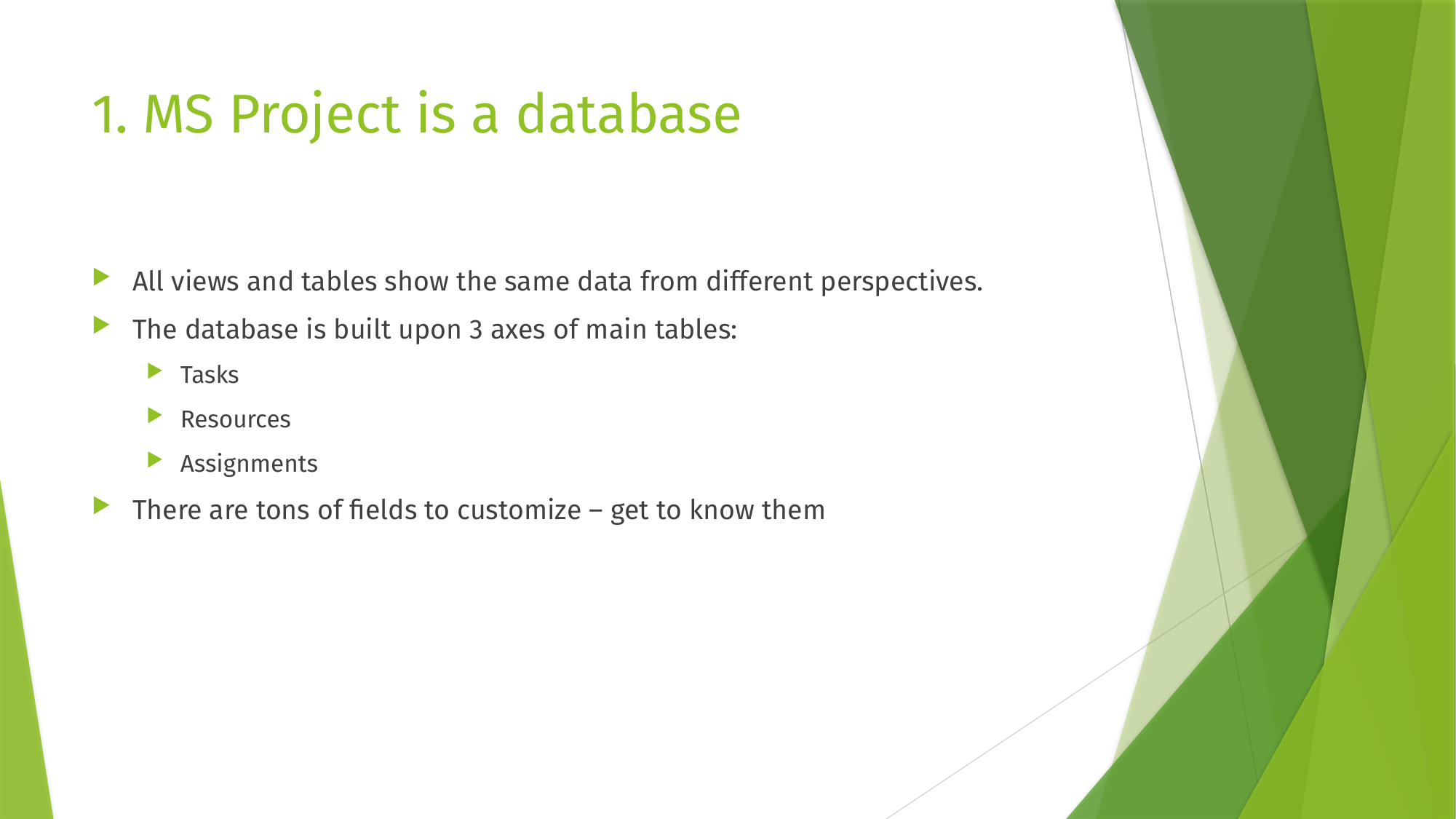

# 1. MS Project is a database
All views and tables show the same data from different perspectives.
The database is built upon 3 axes of main tables:
Tasks
Resources
Assignments
There are tons of fields to customize – get to know them